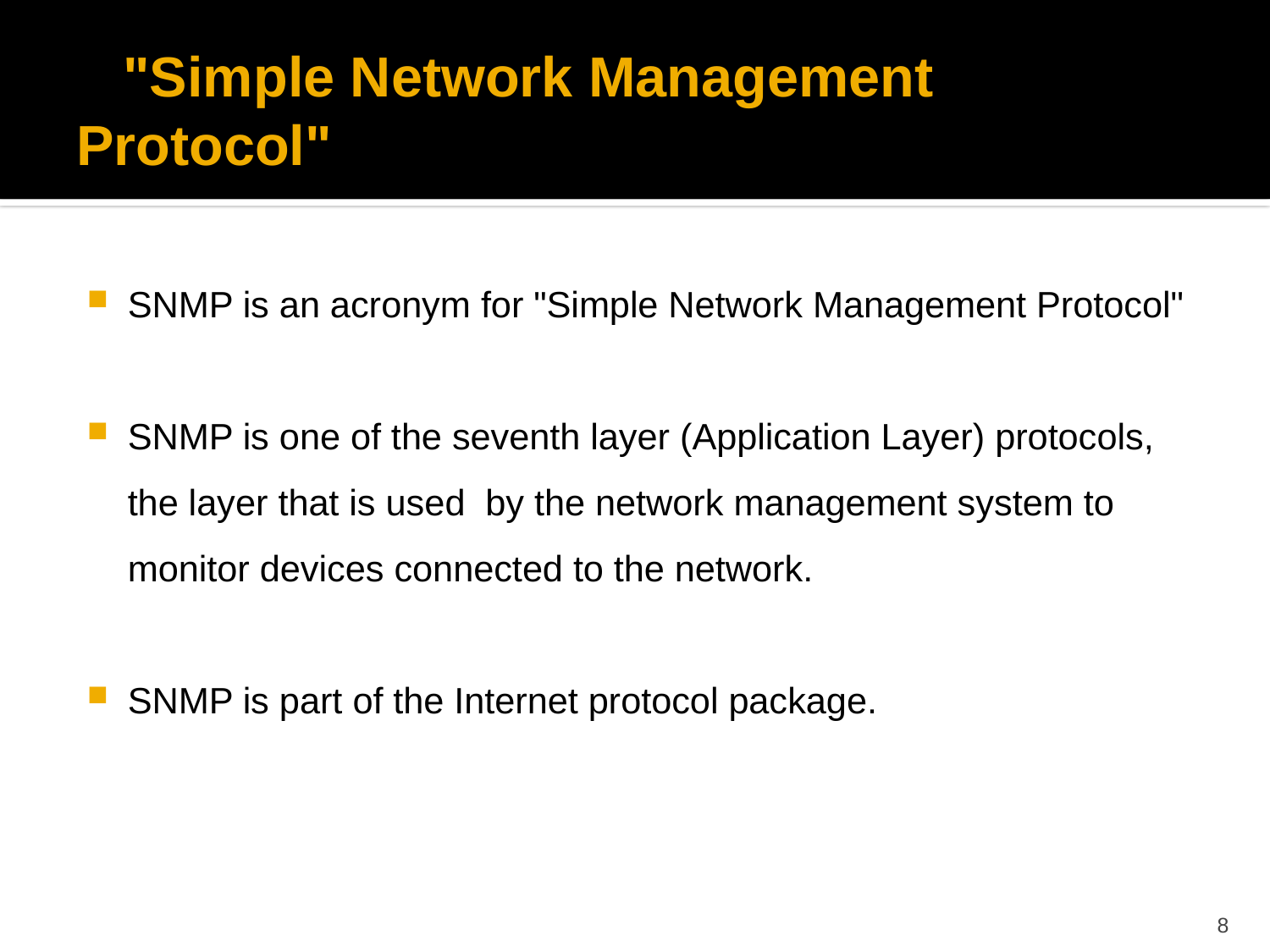

# "Simple Network Management Protocol"
SNMP is an acronym for "Simple Network Management Protocol"

SNMP is one of the seventh layer (Application Layer) protocols, the layer that is used  by the network management system to monitor devices connected to the network.

SNMP is part of the Internet protocol package.
8